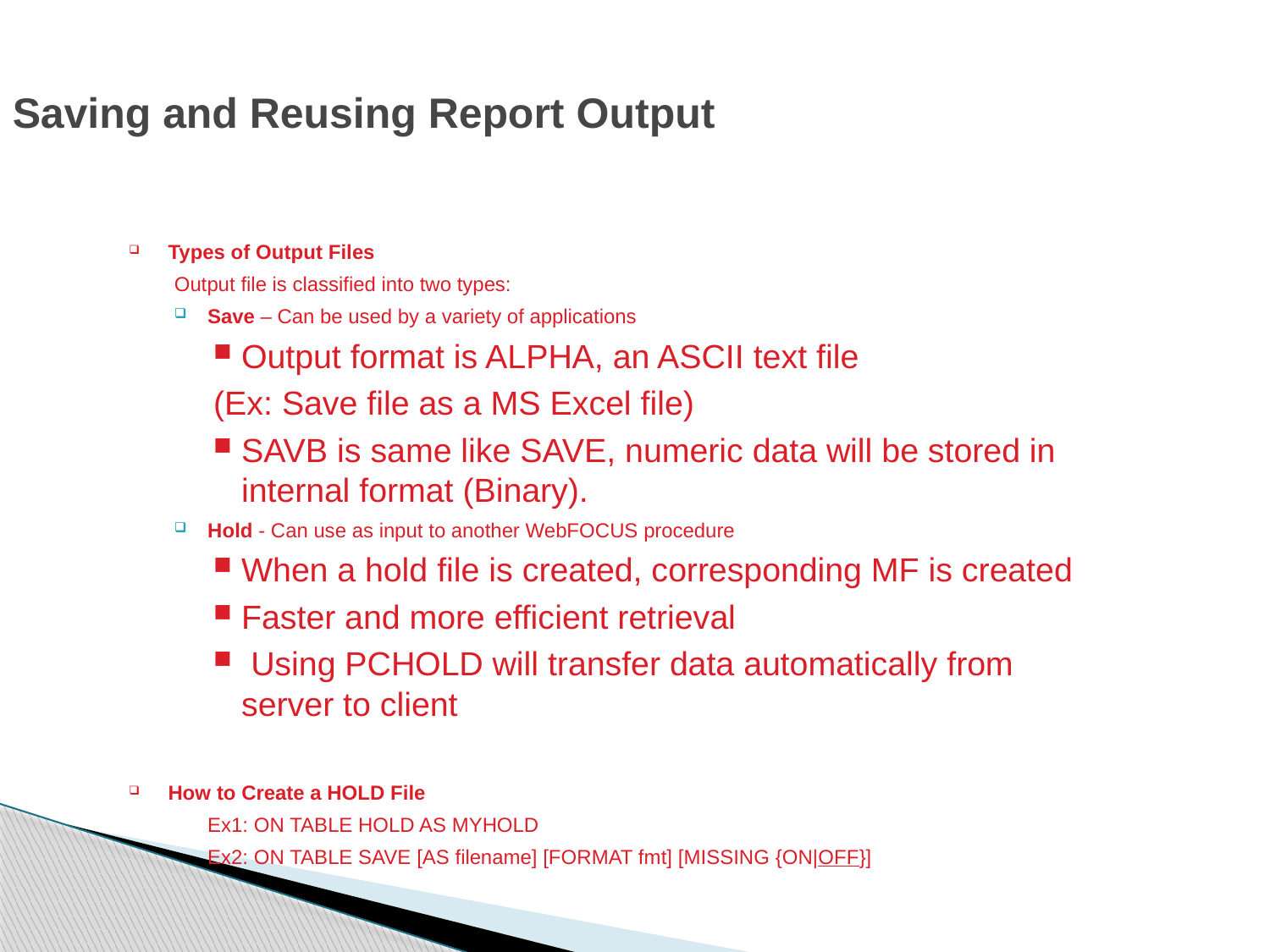

# Saving and Reusing Report Output
Types of Output Files
Output file is classified into two types:
Save – Can be used by a variety of applications
Output format is ALPHA, an ASCII text file
(Ex: Save file as a MS Excel file)
SAVB is same like SAVE, numeric data will be stored in internal format (Binary).
Hold - Can use as input to another WebFOCUS procedure
When a hold file is created, corresponding MF is created
Faster and more efficient retrieval
 Using PCHOLD will transfer data automatically from server to client

How to Create a HOLD File
	Ex1: ON TABLE HOLD AS MYHOLD
	Ex2: ON TABLE SAVE [AS filename] [FORMAT fmt] [MISSING {ON|OFF}]

52